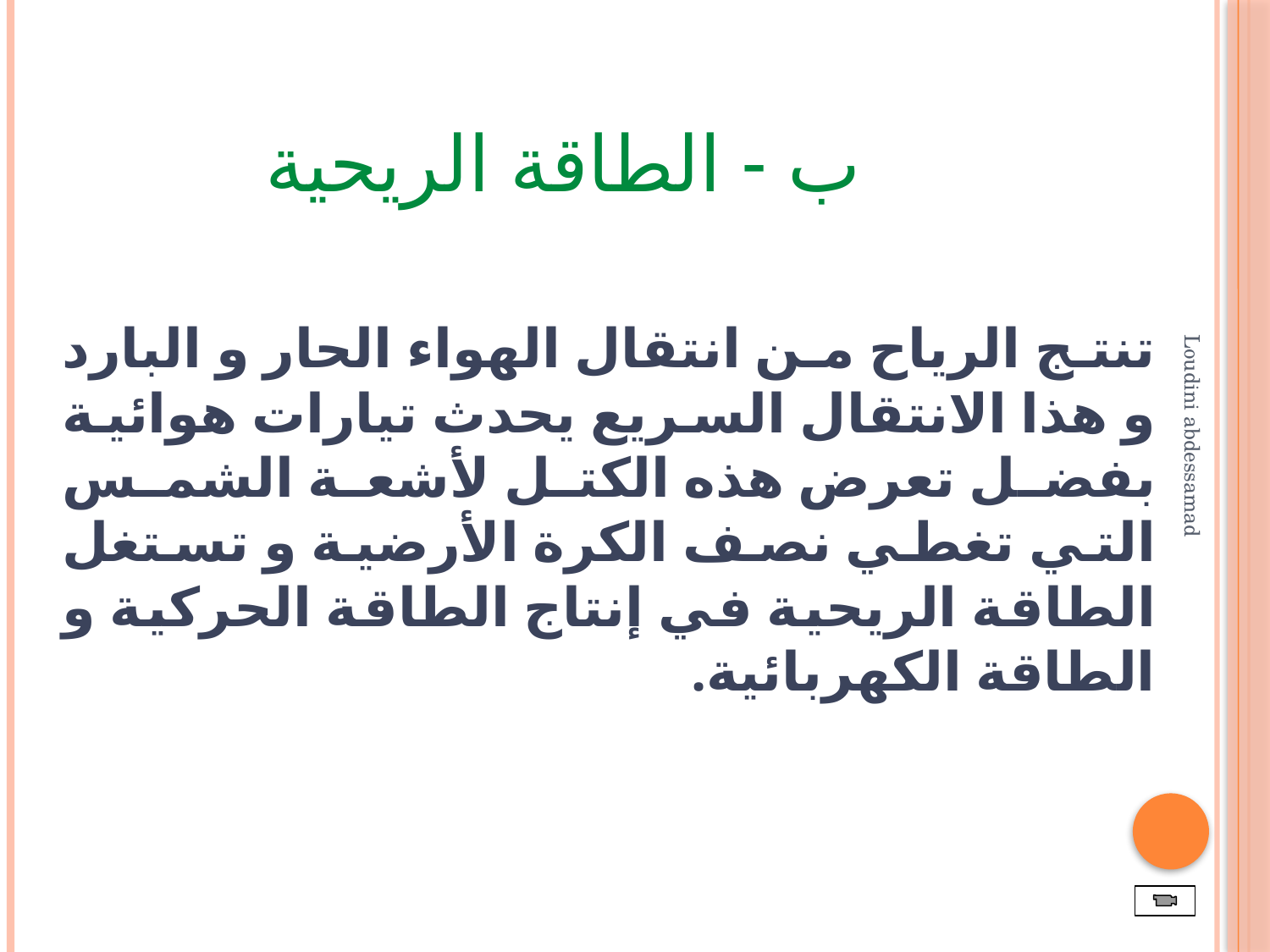

# ب - الطاقة الريحية

 			تنتج الرياح من انتقال الهواء الحار و البارد و هذا الانتقال السريع يحدث تيارات هوائية بفضل تعرض هذه الكتل لأشعة الشمس التي تغطي نصف الكرة الأرضية و تستغل الطاقة الريحية في إنتاج الطاقة الحركية و الطاقة الكهربائية.
Loudini abdessamad